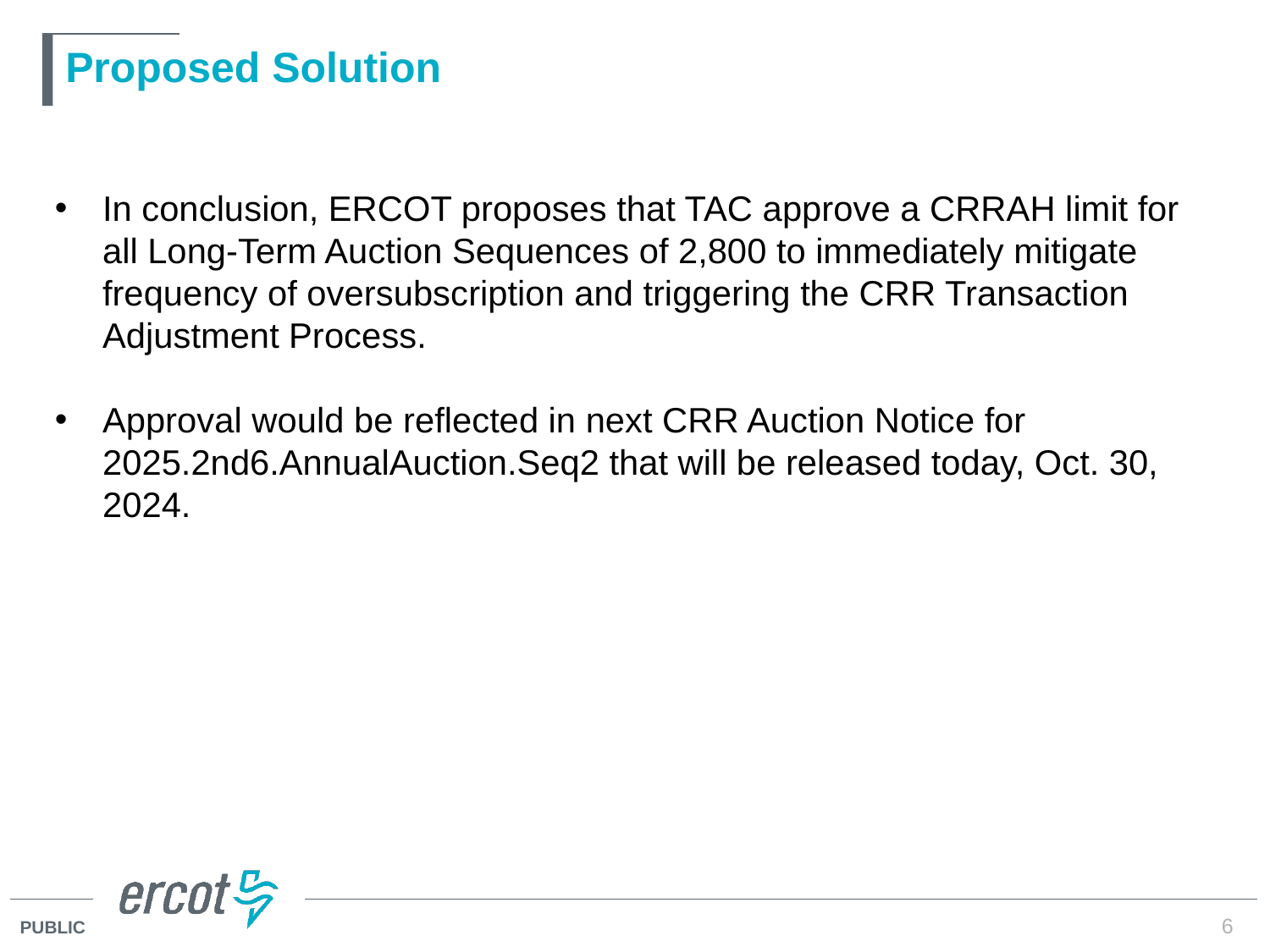

# Proposed Solution

In conclusion, ERCOT proposes that TAC approve a CRRAH limit for all Long-Term Auction Sequences of 2,800 to immediately mitigate frequency of oversubscription and triggering the CRR Transaction Adjustment Process.

Approval would be reflected in next CRR Auction Notice for 2025.2nd6.AnnualAuction.Seq2 that will be released today, Oct. 30, 2024.
6